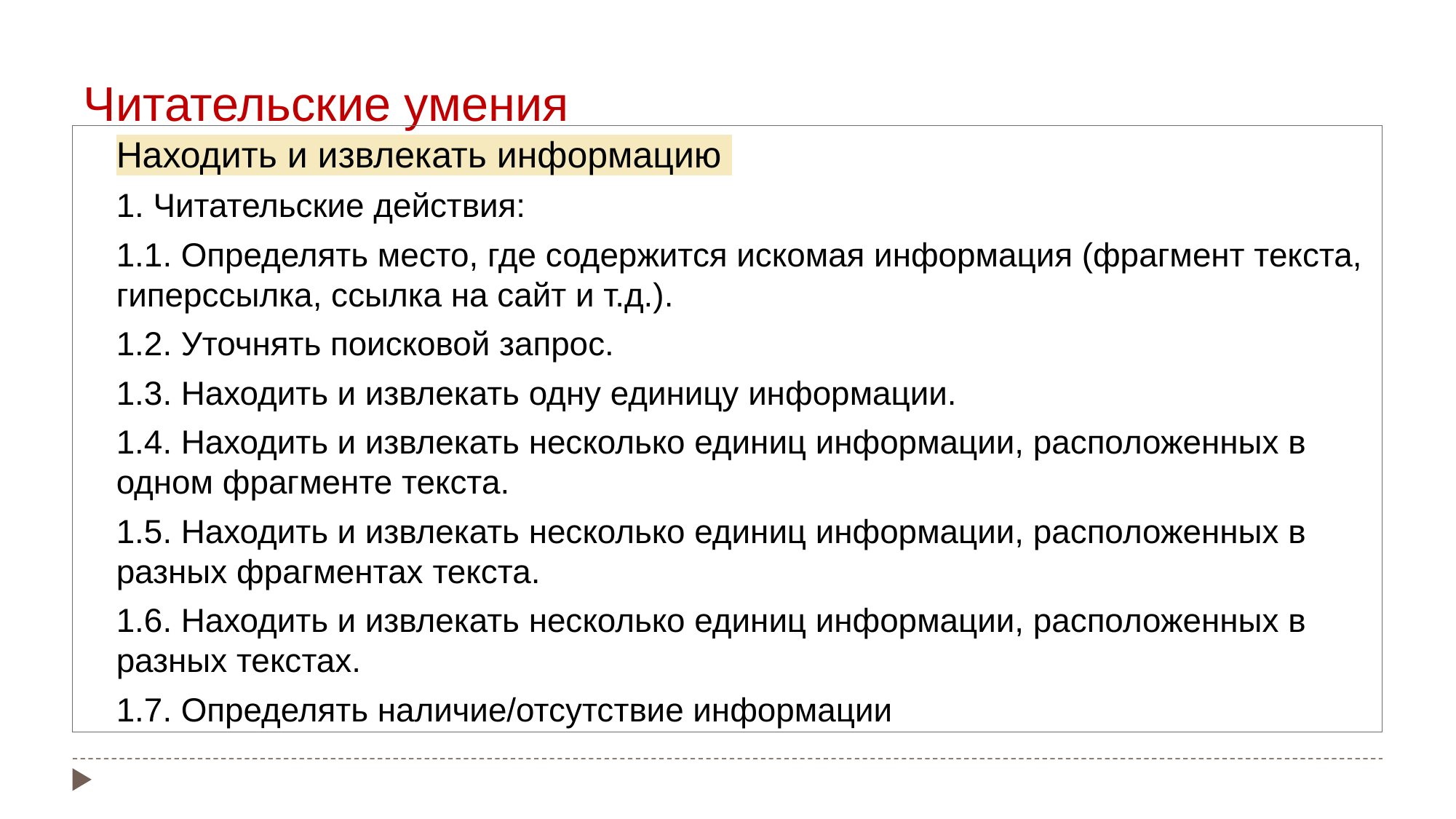

# Читательские умения
Находить и извлекать информацию
1. Читательские действия:
1.1. Определять место, где содержится искомая информация (фрагмент текста, гиперссылка, ссылка на сайт и т.д.).
1.2. Уточнять поисковой запрос.
1.3. Находить и извлекать одну единицу информации.
1.4. Находить и извлекать несколько единиц информации, расположенных в одном фрагменте текста.
1.5. Находить и извлекать несколько единиц информации, расположенных в разных фрагментах текста.
1.6. Находить и извлекать несколько единиц информации, расположенных в разных текстах.
1.7. Определять наличие/отсутствие информации